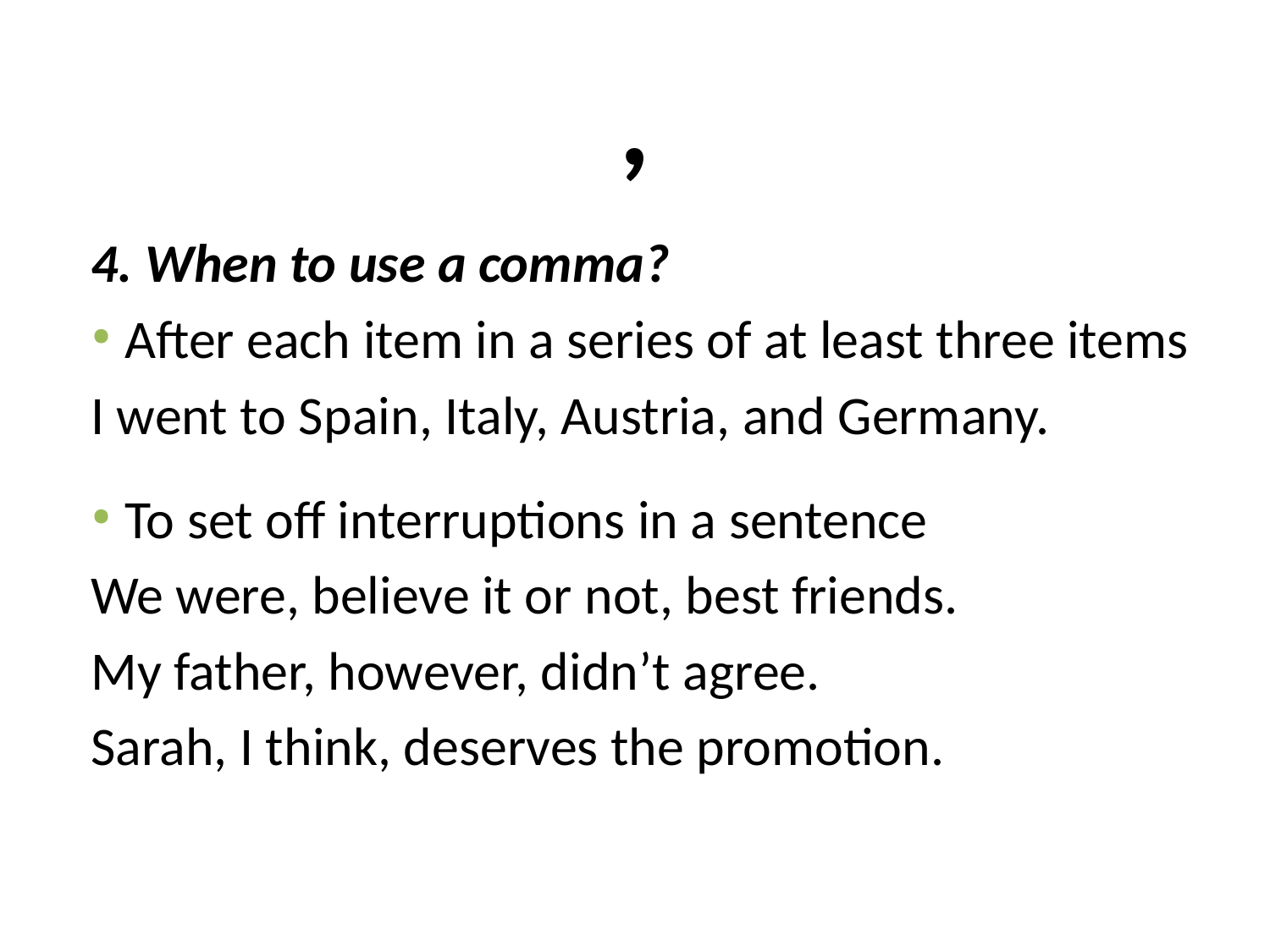

# ,
4. When to use a comma?
After each item in a series of at least three items
I went to Spain, Italy, Austria, and Germany.

To set off interruptions in a sentence
We were, believe it or not, best friends.
My father, however, didn’t agree.
Sarah, I think, deserves the promotion.